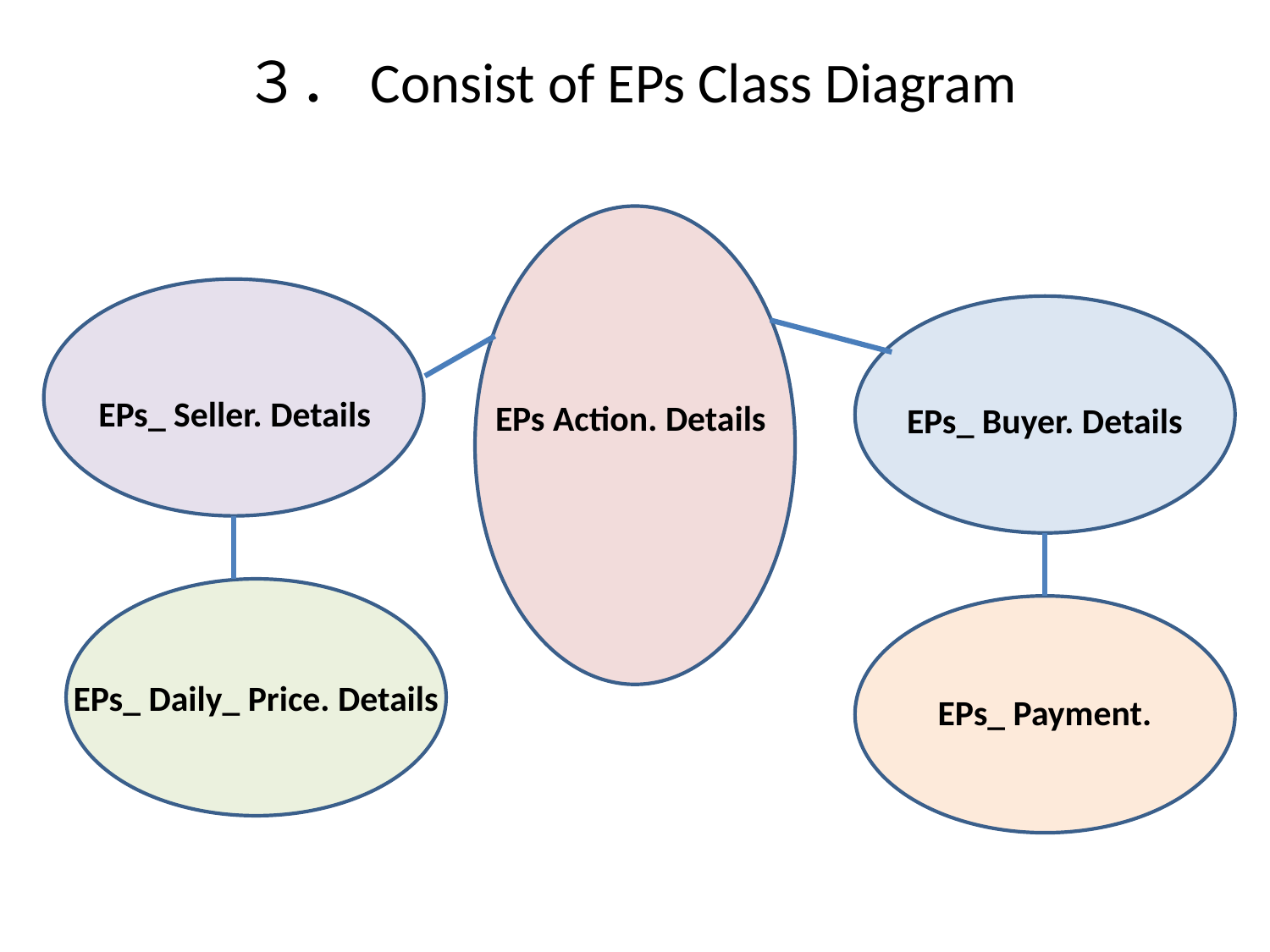

# ３．Consist of EPs Class Diagram

EPs_ Seller. Details
EPs Action. Details
EPs_ Buyer. Details

EPs_ Daily_ Price. Details
EPs_ Payment.